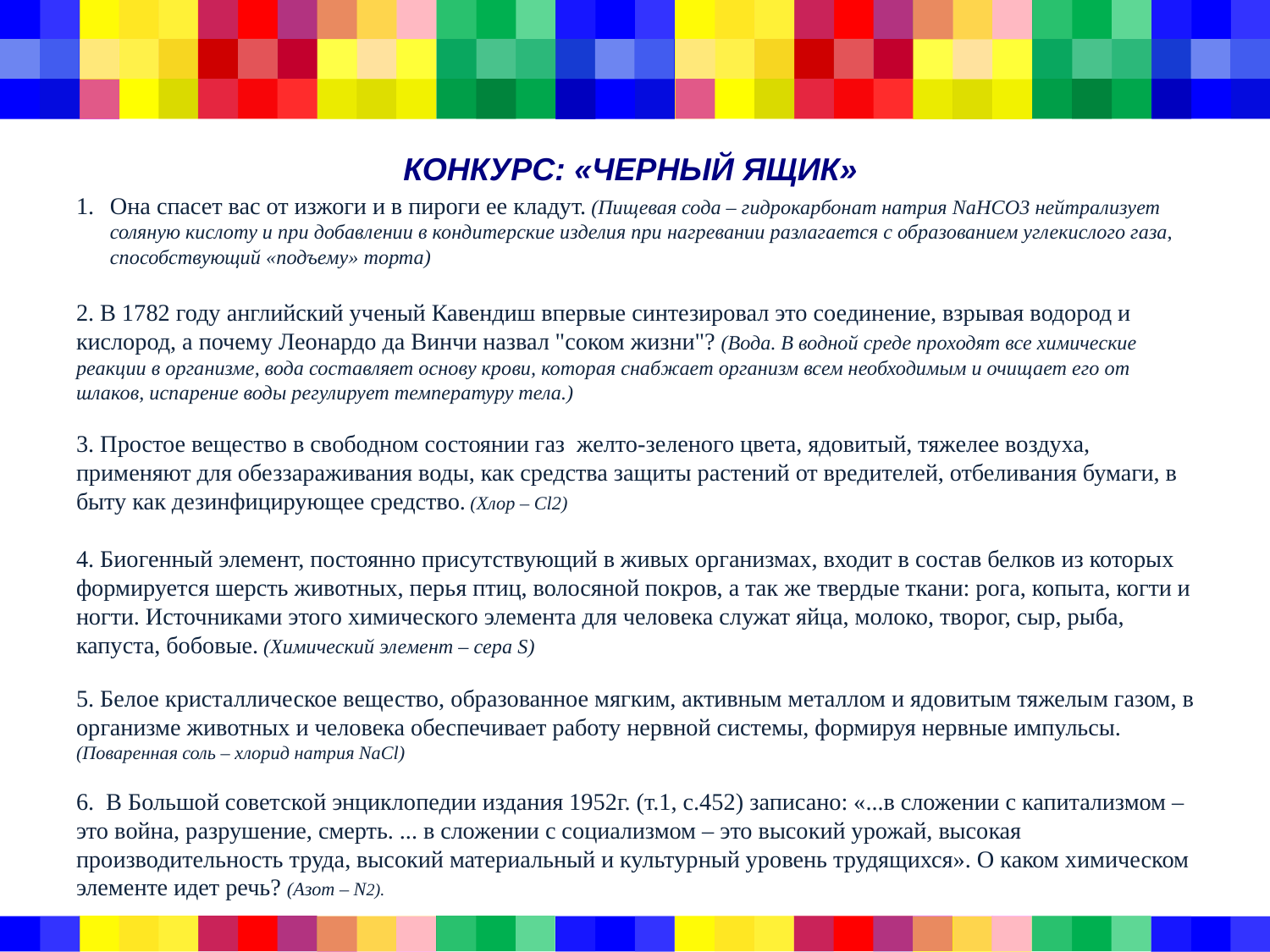

# КОНКУРС: «ЧЕРНЫЙ ЯЩИК»
Она спасет вас от изжоги и в пироги ее кладут. (Пищевая сода – гидрокарбонат натрия NaHCO3 нейтрализует соляную кислоту и при добавлении в кондитерские изделия при нагревании разлагается с образованием углекислого газа, способствующий «подъему» торта)

2. В 1782 году английский ученый Кавендиш впервые синтезировал это соединение, взрывая водород и кислород, а почему Леонардо да Винчи назвал "соком жизни"? (Вода. В водной среде проходят все химические реакции в организме, вода составляет основу крови, которая снабжает организм всем необходимым и очищает его от шлаков, испарение воды регулирует температуру тела.)

3. Простое вещество в свободном состоянии газ  желто-зеленого цвета, ядовитый, тяжелее воздуха, применяют для обеззараживания воды, как средства защиты растений от вредителей, отбеливания бумаги, в быту как дезинфицирующее средство. (Хлор – Сl2)

4. Биогенный элемент, постоянно присутствующий в живых организмах, входит в состав белков из которых формируется шерсть животных, перья птиц, волосяной покров, а так же твердые ткани: рога, копыта, когти и ногти. Источниками этого химического элемента для человека служат яйца, молоко, творог, сыр, рыба, капуста, бобовые. (Химический элемент – сера S)

5. Белое кристаллическое вещество, образованное мягким, активным металлом и ядовитым тяжелым газом, в организме животных и человека обеспечивает работу нервной системы, формируя нервные импульсы. (Поваренная соль – хлорид натрия NaCl)

6.  В Большой советской энциклопедии издания 1952г. (т.1, с.452) записано: «...в сложении с капитализмом – это война, разрушение, смерть. ... в сложении с социализмом – это высокий урожай, высокая производительность труда, высокий материальный и культурный уровень трудящихся». О каком химическом элементе идет речь? (Азот – N2).